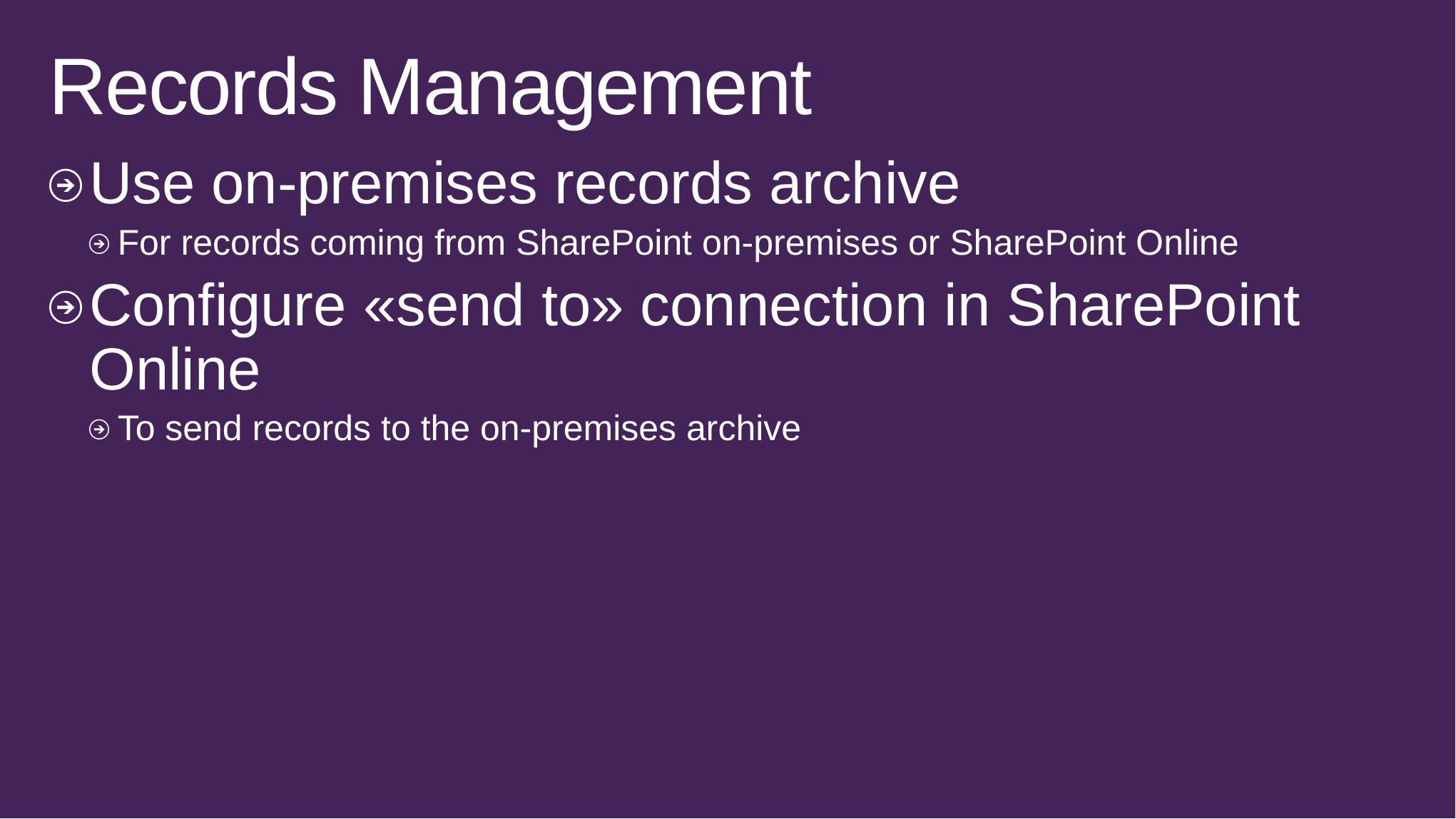

# Records Management
Use on-premises records archive
For records coming from SharePoint on-premises or SharePoint Online
Configure «send to» connection in SharePoint Online
To send records to the on-premises archive